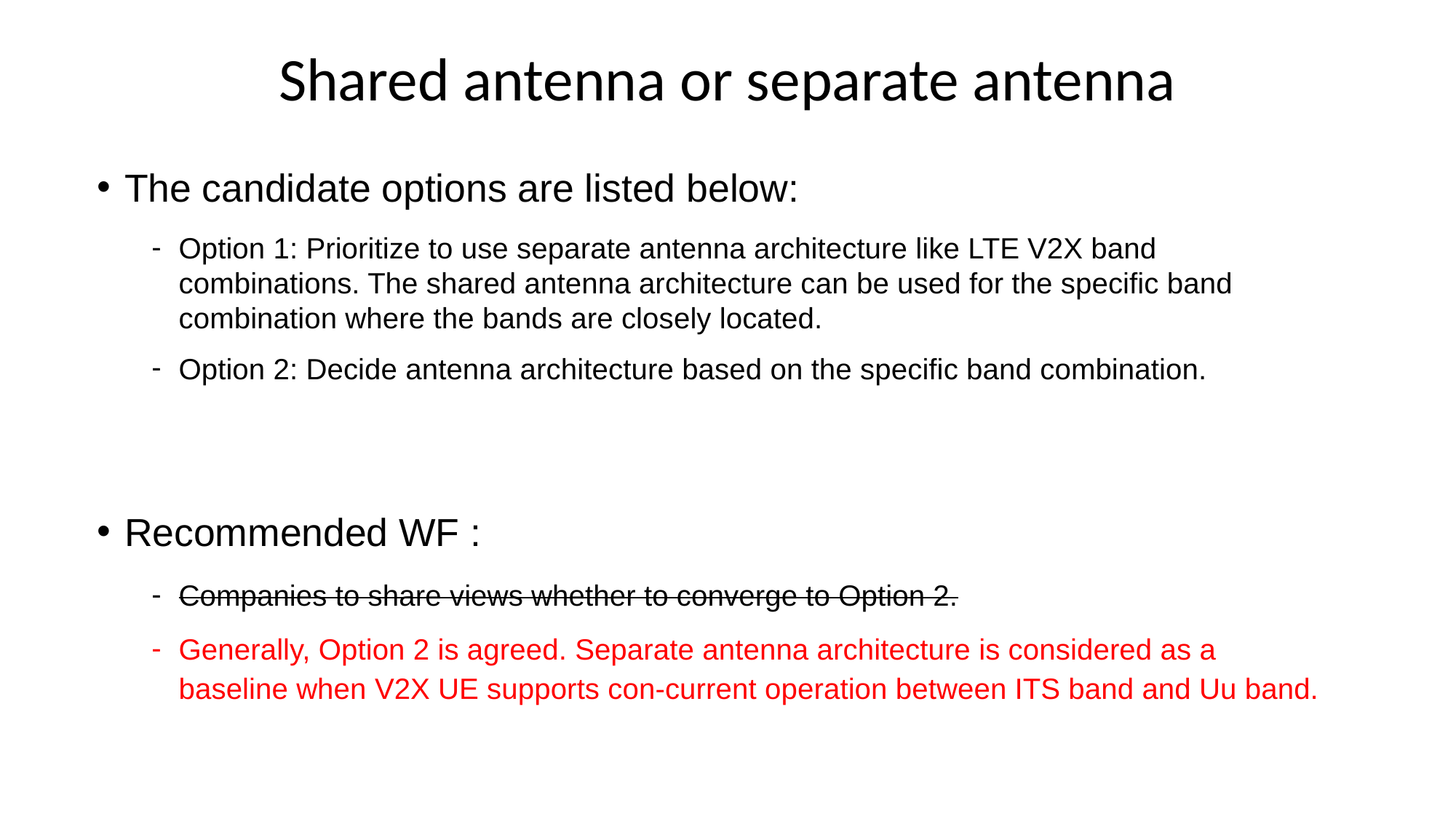

# Shared antenna or separate antenna
The candidate options are listed below:
Option 1: Prioritize to use separate antenna architecture like LTE V2X band combinations. The shared antenna architecture can be used for the specific band combination where the bands are closely located.
Option 2: Decide antenna architecture based on the specific band combination.

Recommended WF :
Companies to share views whether to converge to Option 2.
Generally, Option 2 is agreed. Separate antenna architecture is considered as a baseline when V2X UE supports con-current operation between ITS band and Uu band.